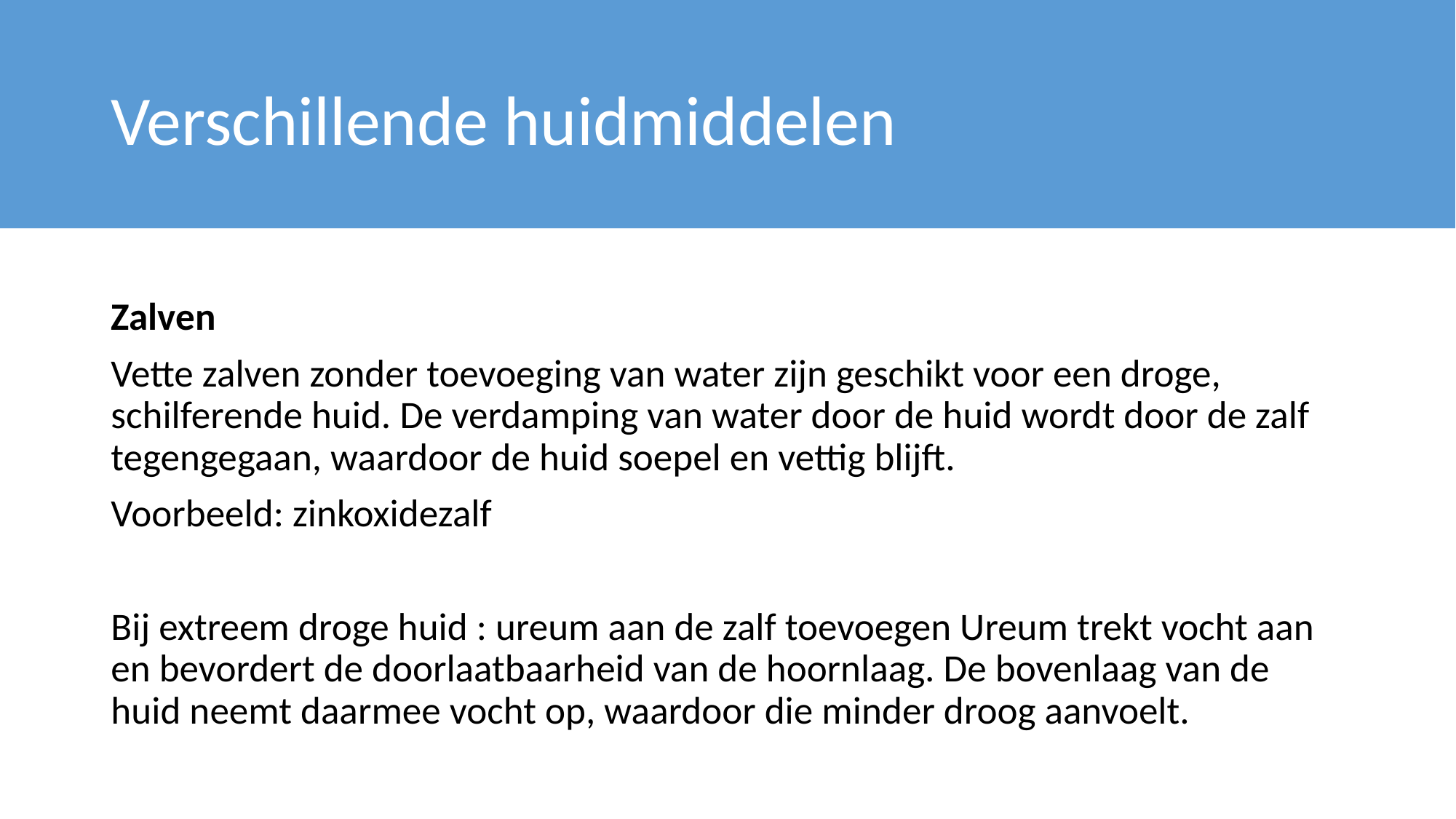

# Verschillende huidmiddelen
Zalven
Vette zalven zonder toevoeging van water zijn geschikt voor een droge, schilferende huid. De verdamping van water door de huid wordt door de zalf tegengegaan, waardoor de huid soepel en vettig blijft.
Voorbeeld: zinkoxidezalf

Bij extreem droge huid : ureum aan de zalf toevoegen Ureum trekt vocht aan en bevordert de doorlaatbaarheid van de hoornlaag. De bovenlaag van de huid neemt daarmee vocht op, waardoor die minder droog aanvoelt.